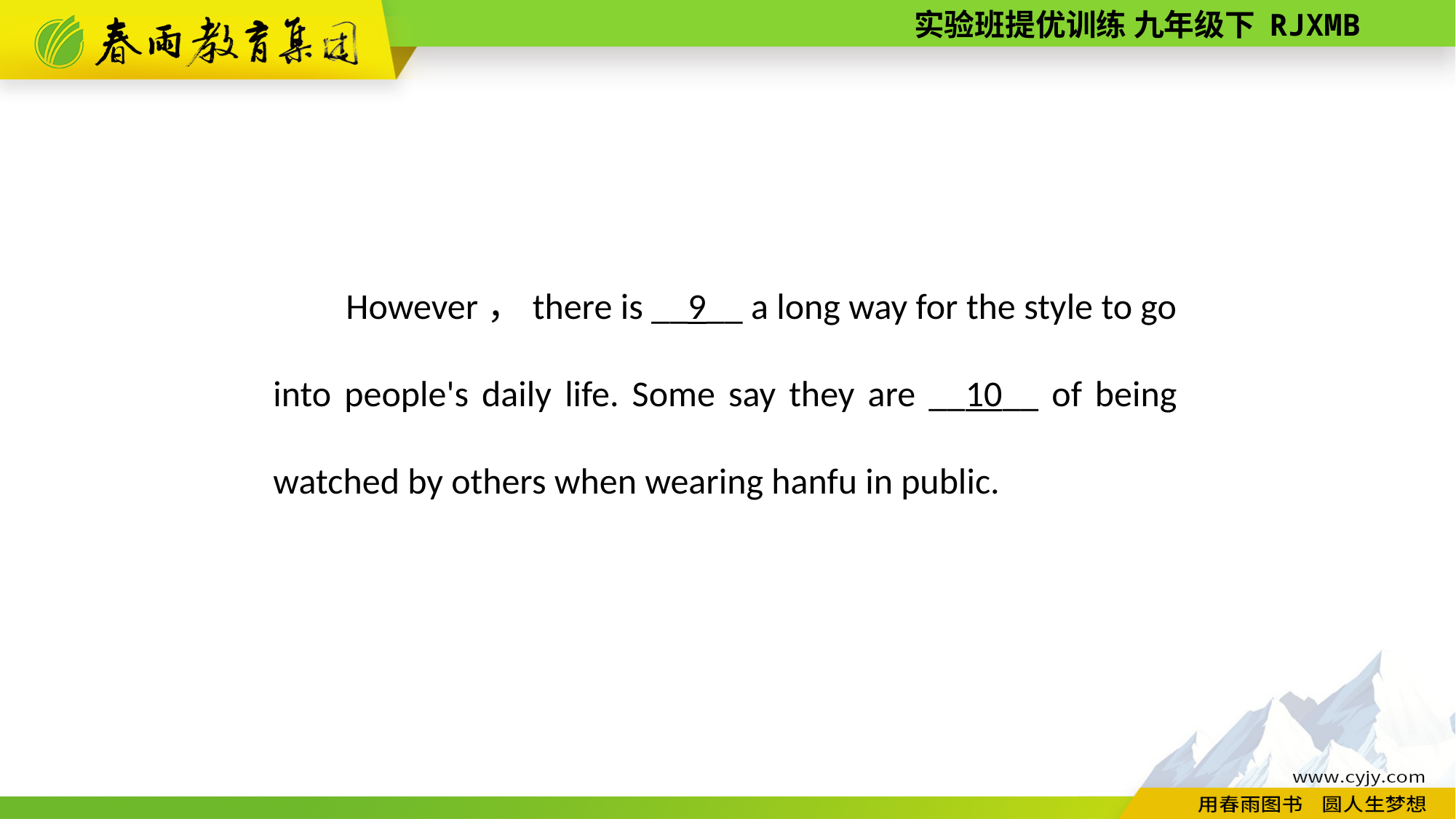

However，there is __9__ a long way for the style to go into people's daily life. Some say they are __10__ of being watched by others when wearing hanfu in public.